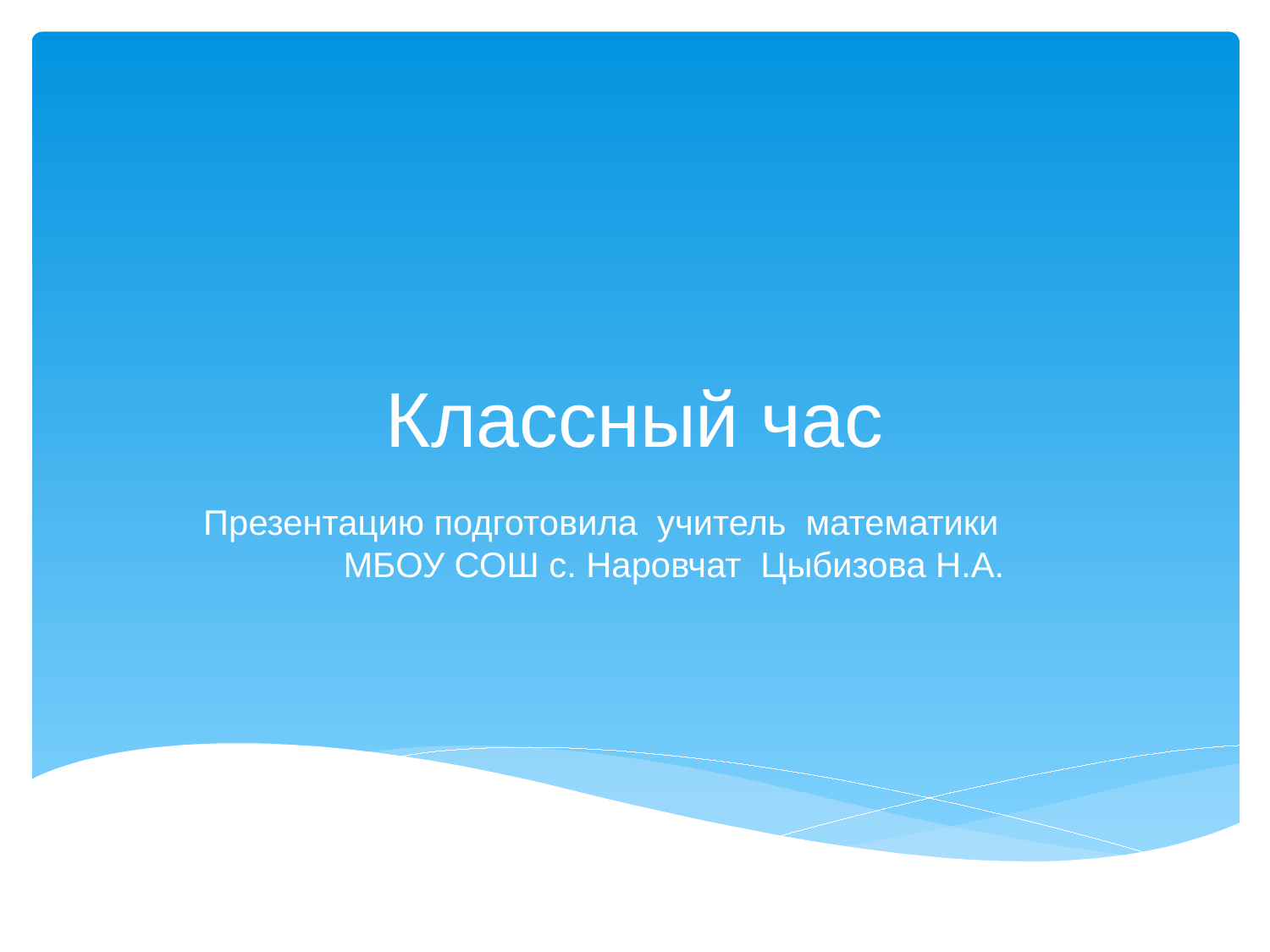

# Классный час
Презентацию подготовила  учитель  математики                МБОУ СОШ с. Наровчат  Цыбизова Н.А.